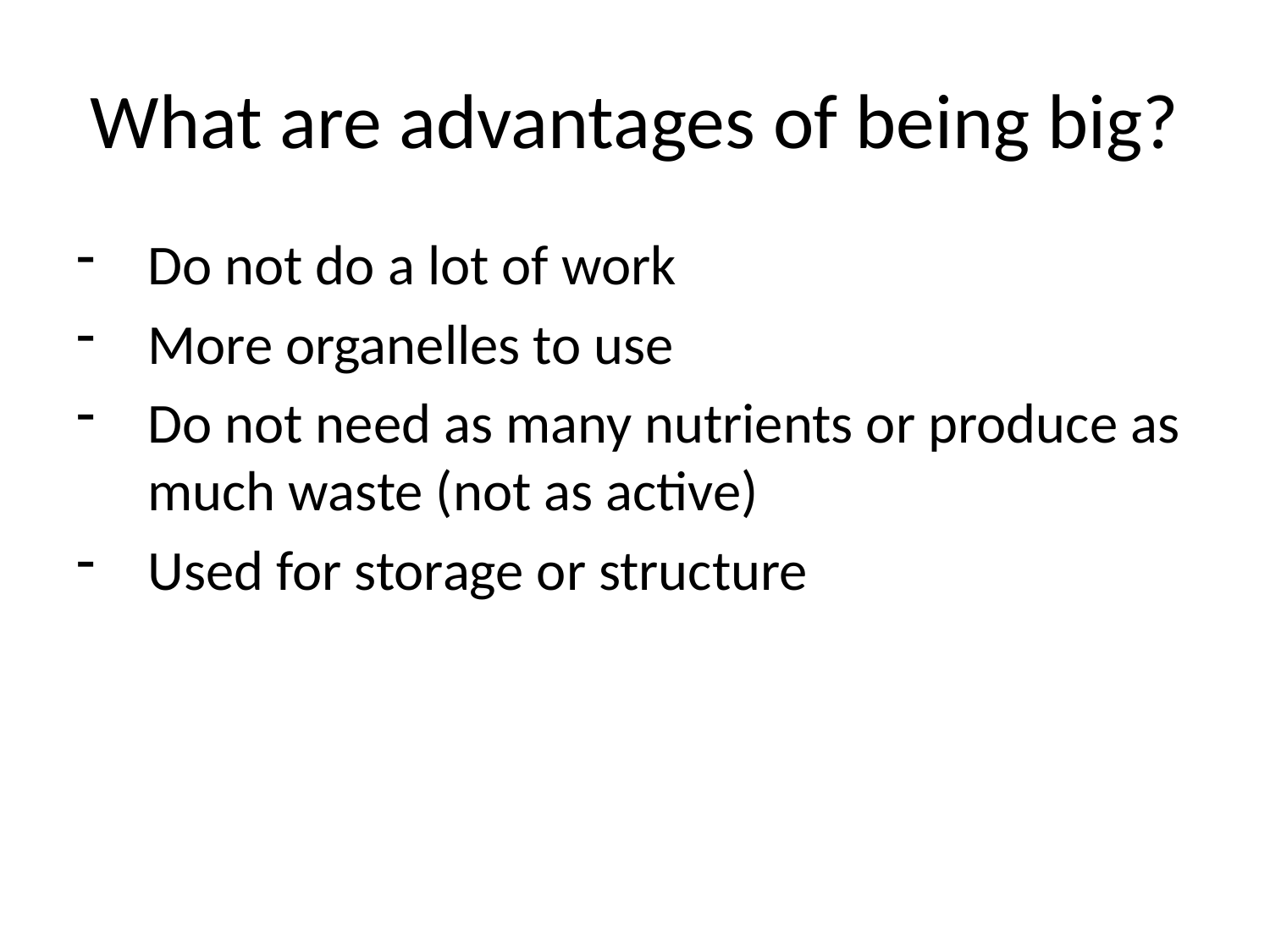

# What are advantages of being big?
Do not do a lot of work
More organelles to use
Do not need as many nutrients or produce as much waste (not as active)
Used for storage or structure